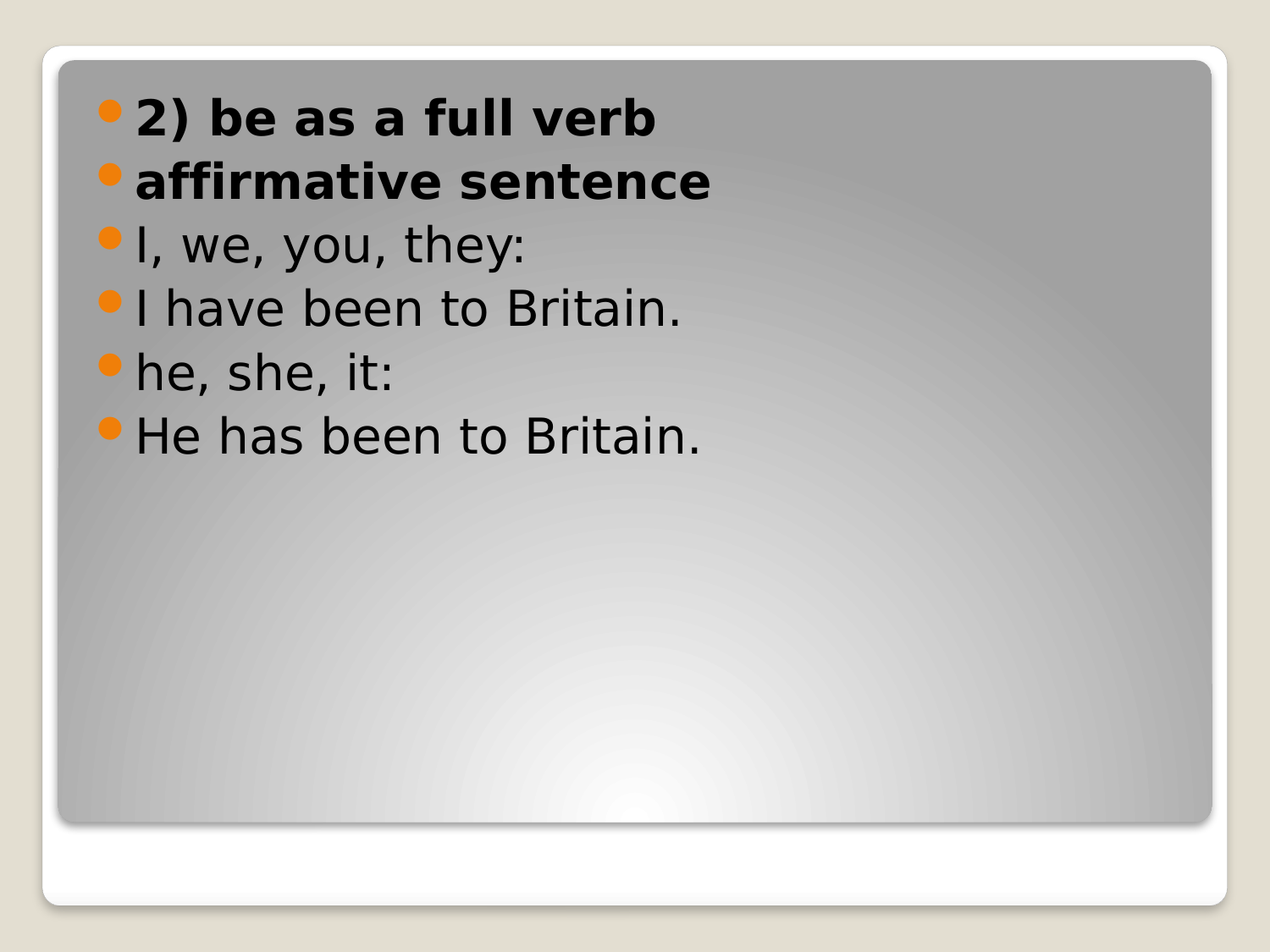

2) be as a full verb
affirmative sentence
I, we, you, they:
I have been to Britain.
he, she, it:
He has been to Britain.

#